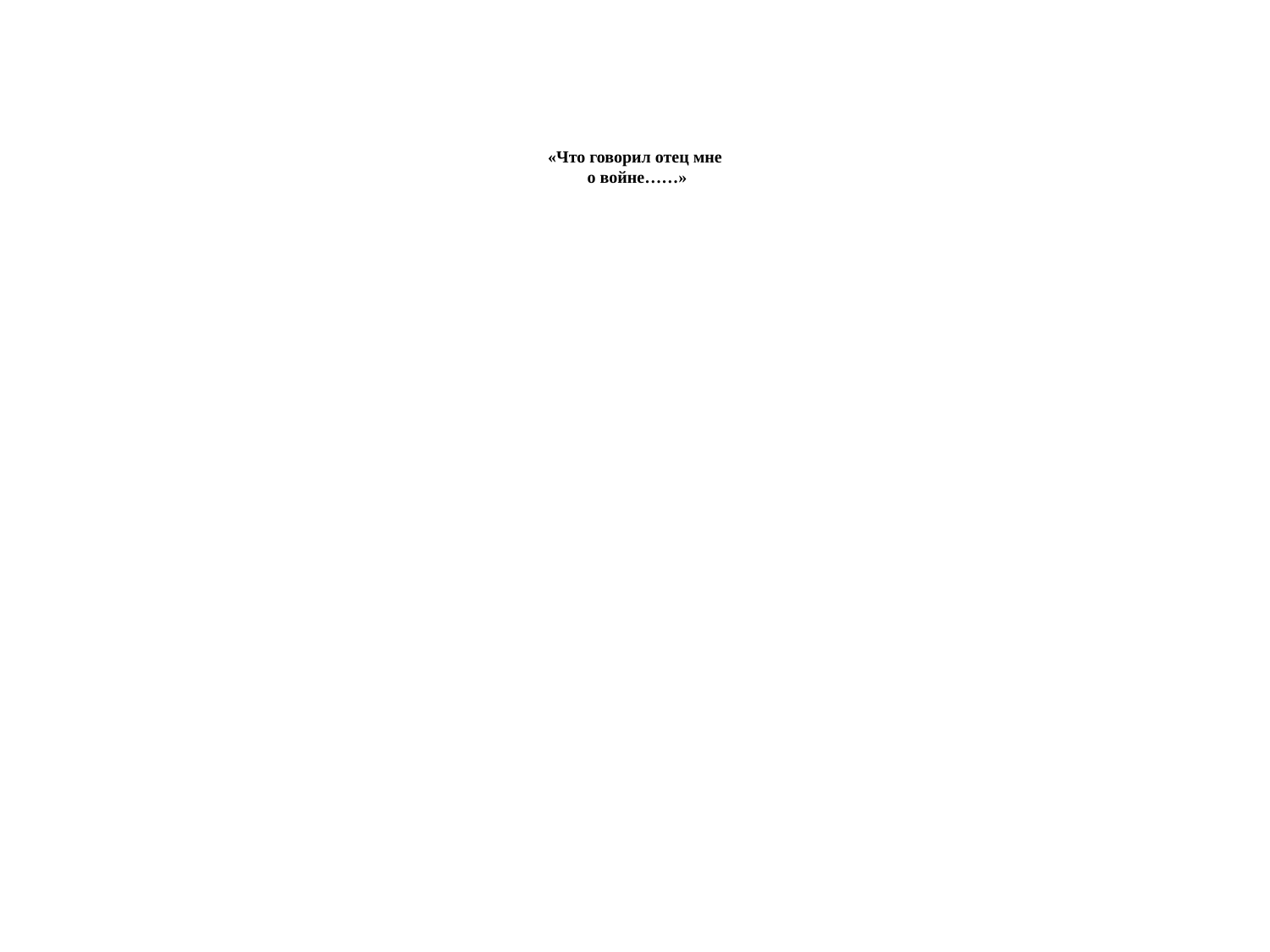

# «Что говорил отец мне о войне……»